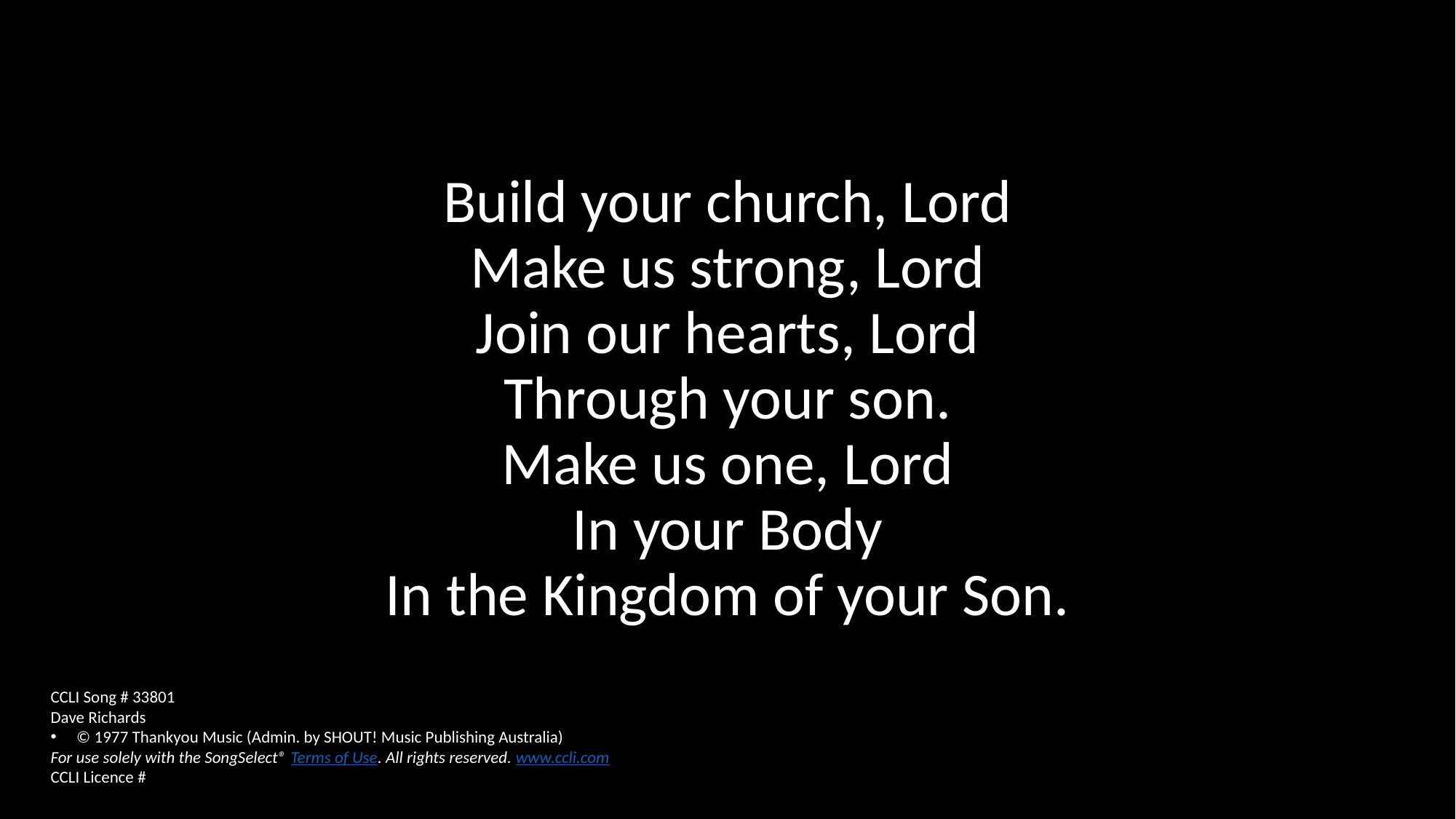

Build your church, Lord
Make us strong, Lord
Join our hearts, Lord
Through your son.
Make us one, Lord
In your Body
In the Kingdom of your Son.
CCLI Song # 33801
Dave Richards
© 1977 Thankyou Music (Admin. by SHOUT! Music Publishing Australia)
For use solely with the SongSelect® Terms of Use. All rights reserved. www.ccli.com
CCLI Licence #